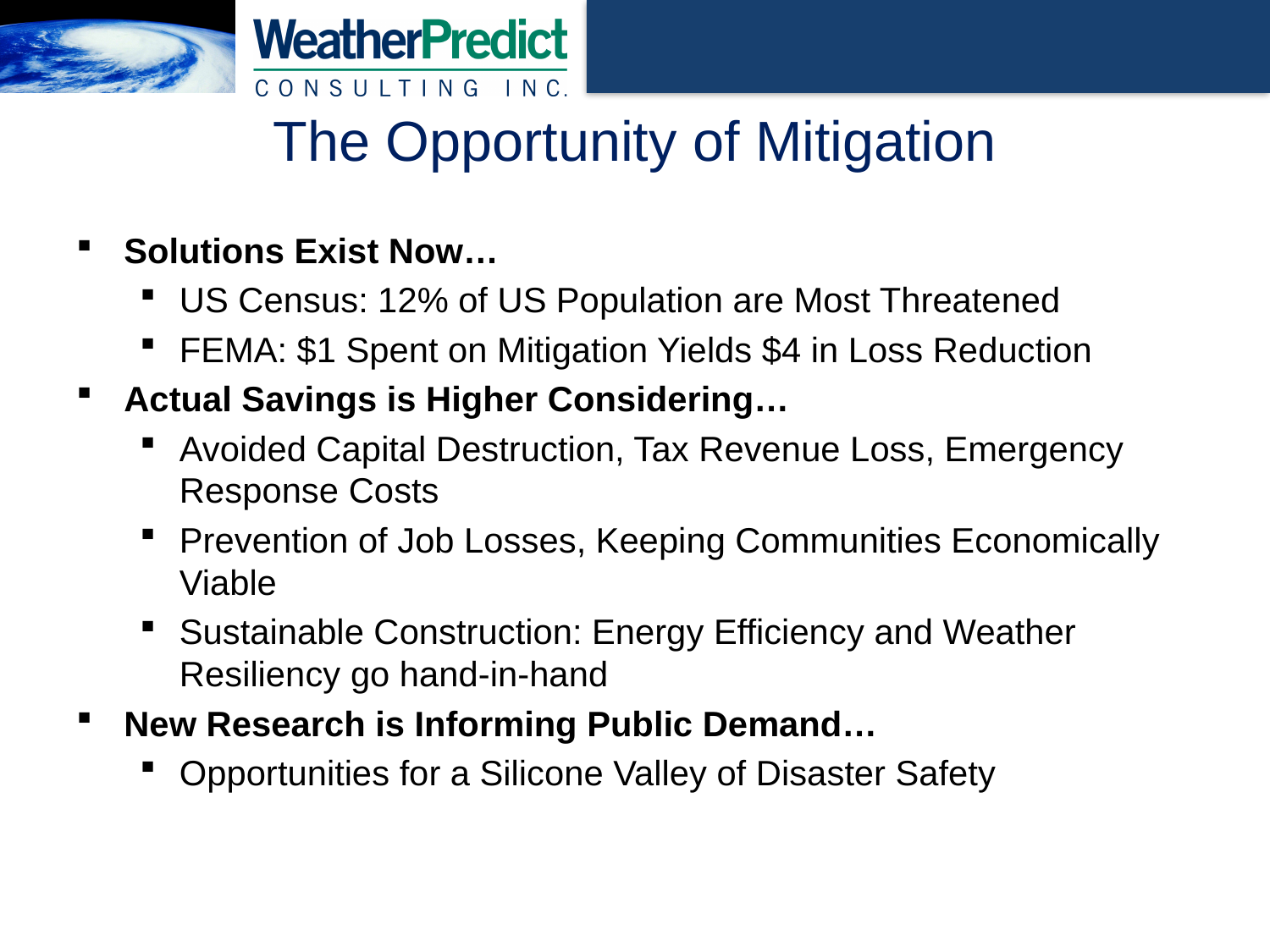

# The Opportunity of Mitigation
Solutions Exist Now…
US Census: 12% of US Population are Most Threatened
FEMA: $1 Spent on Mitigation Yields $4 in Loss Reduction
Actual Savings is Higher Considering…
Avoided Capital Destruction, Tax Revenue Loss, Emergency Response Costs
Prevention of Job Losses, Keeping Communities Economically Viable
Sustainable Construction: Energy Efficiency and Weather Resiliency go hand-in-hand
New Research is Informing Public Demand…
Opportunities for a Silicone Valley of Disaster Safety